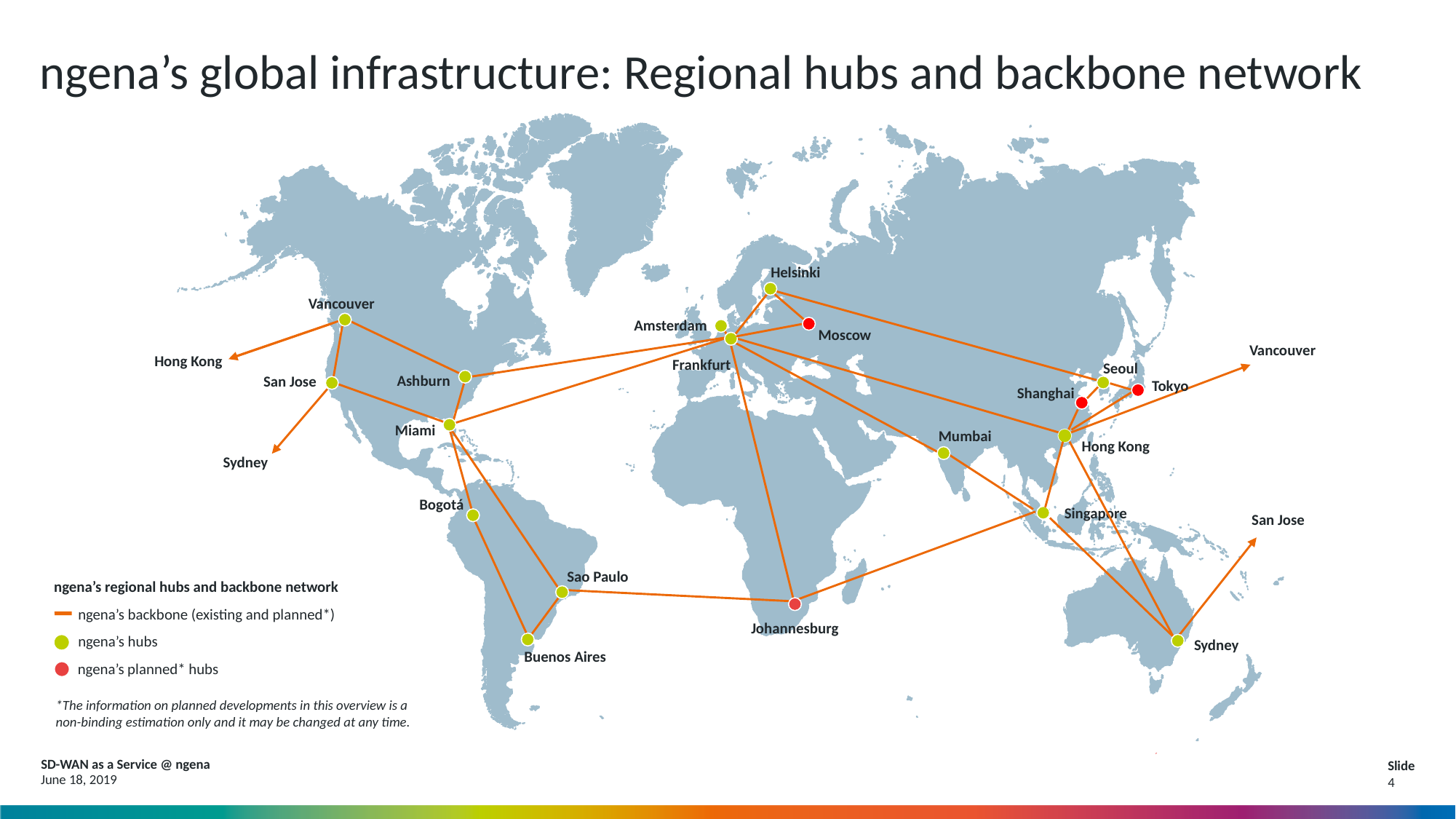

# ngena’s global infrastructure: Regional hubs and backbone network

Helsinki

Vancouver

Amsterdam

Moscow

Vancouver

Hong Kong

Frankfurt

Seoul

Ashburn

San Jose

Tokyo

Shanghai

Miami

Mumbai

Hong Kong

Sydney

Bogotá

Singapore

San Jose

ngena’s regional hubs and backbone network
       ngena’s backbone (existing and planned*)
       ngena’s hubs
 ngena’s planned* hubs

*The information on planned developments in this overview is a
non-binding estimation only and it may be changed at any time.

Sao Paulo

Johannesburg

Sydney

Buenos Aires

SD-WAN as a Service @ ngena
Slide
4
June 18, 2019